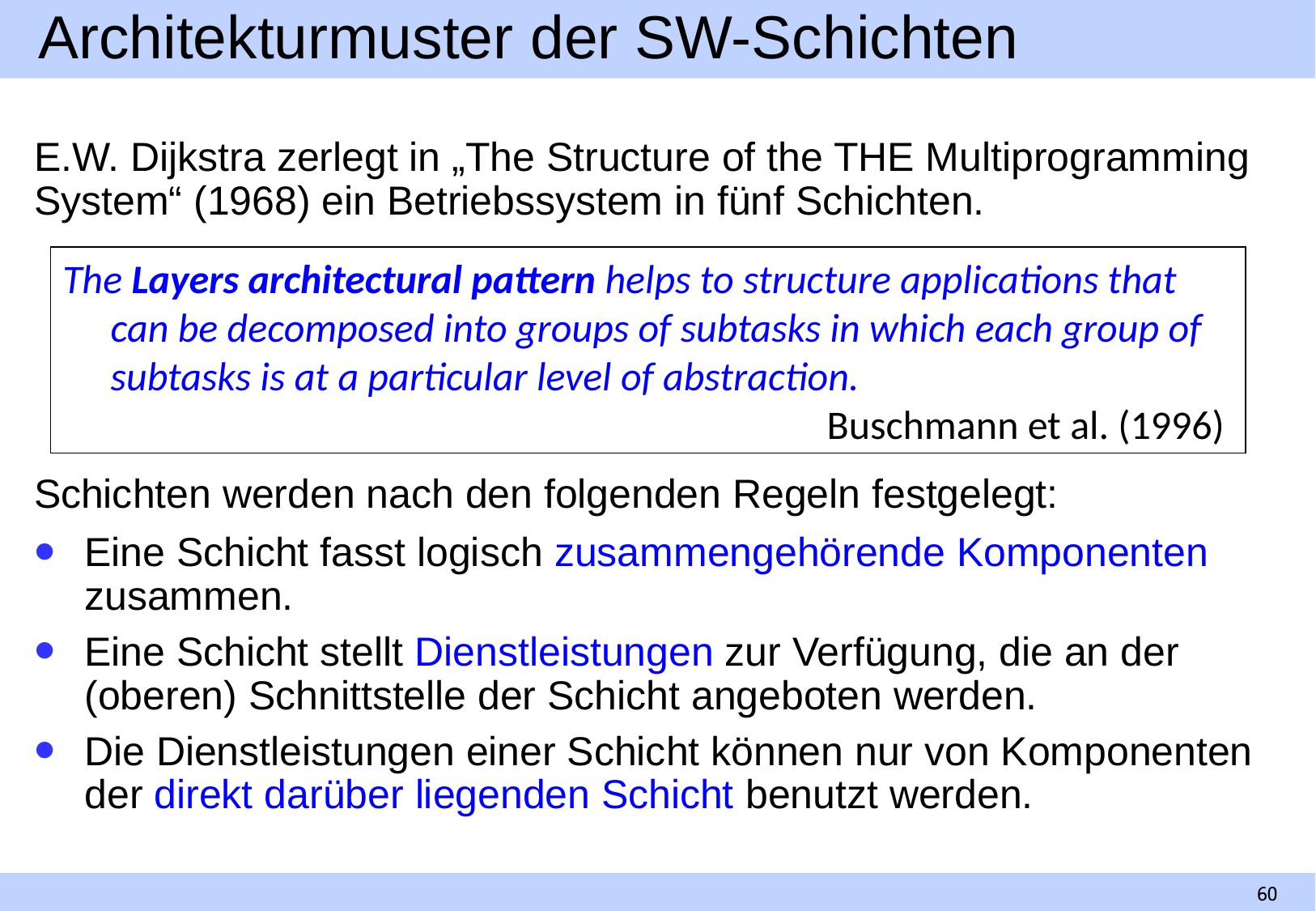

# Architekturmuster der SW-Schichten
E.W. Dijkstra zerlegt in „The Structure of the THE Multiprogramming System“ (1968) ein Betriebssystem in fünf Schichten.
Schichten werden nach den folgenden Regeln festgelegt:
Eine Schicht fasst logisch zusammengehörende Komponenten zusammen.
Eine Schicht stellt Dienstleistungen zur Verfügung, die an der (oberen) Schnittstelle der Schicht angeboten werden.
Die Dienstleistungen einer Schicht können nur von Komponenten der direkt darüber liegenden Schicht benutzt werden.
The Layers architectural pattern helps to structure applications that can be decomposed into groups of subtasks in which each group of subtasks is at a particular level of abstraction.
Buschmann et al. (1996)
60